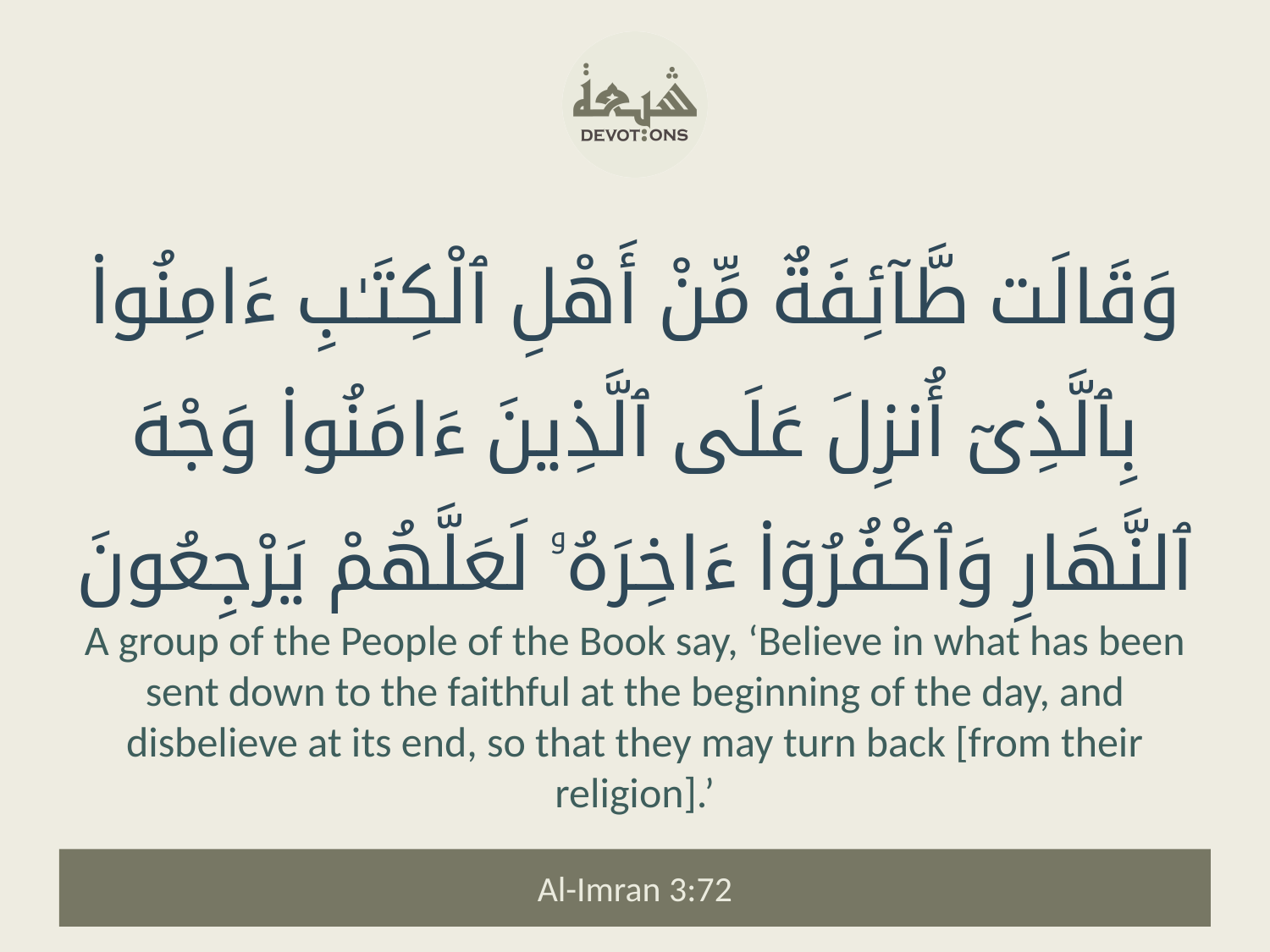

وَقَالَت طَّآئِفَةٌ مِّنْ أَهْلِ ٱلْكِتَـٰبِ ءَامِنُوا۟ بِٱلَّذِىٓ أُنزِلَ عَلَى ٱلَّذِينَ ءَامَنُوا۟ وَجْهَ ٱلنَّهَارِ وَٱكْفُرُوٓا۟ ءَاخِرَهُۥ لَعَلَّهُمْ يَرْجِعُونَ
A group of the People of the Book say, ‘Believe in what has been sent down to the faithful at the beginning of the day, and disbelieve at its end, so that they may turn back [from their religion].’
Al-Imran 3:72